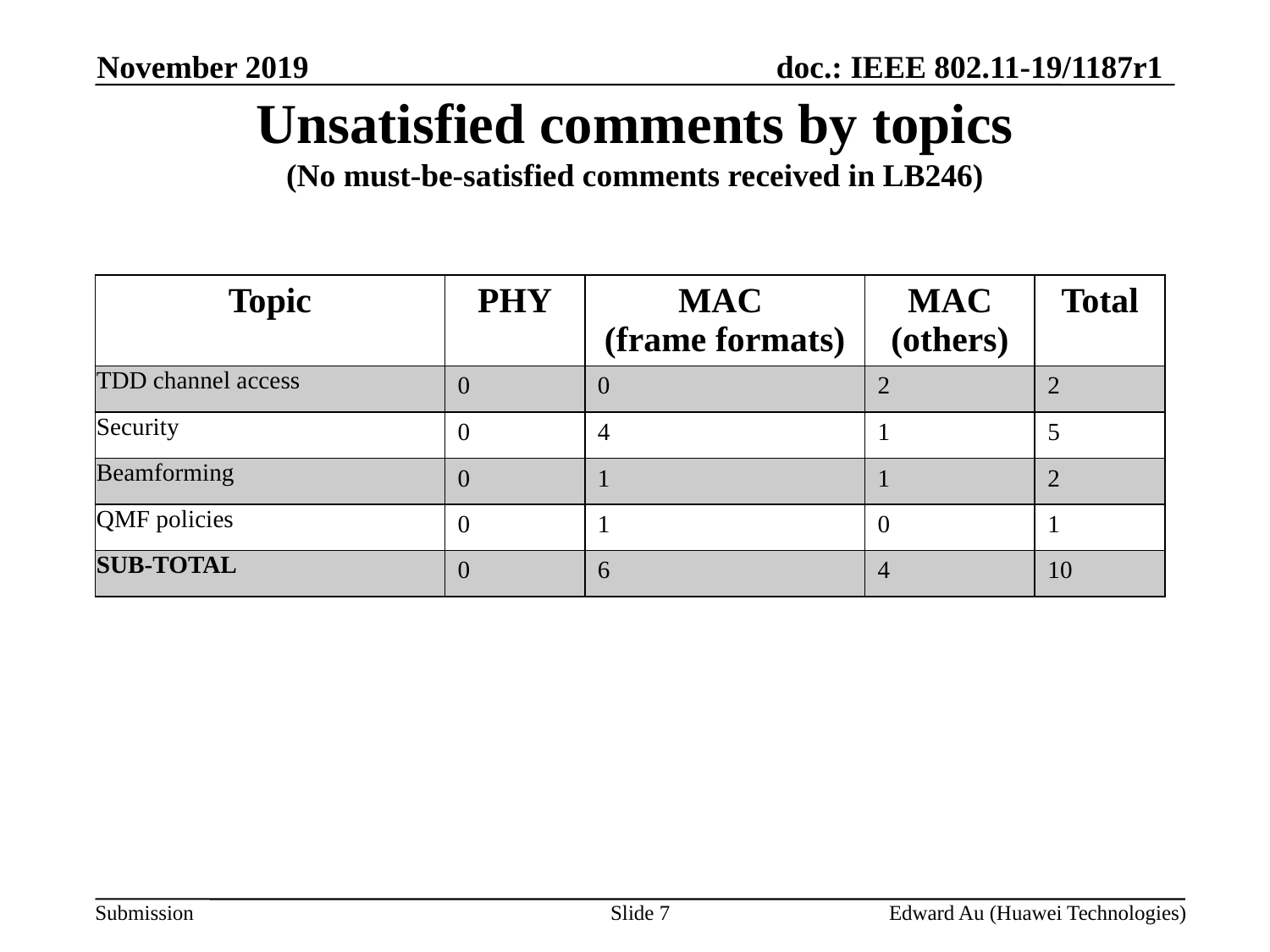

November 2019
# Unsatisfied comments by topics (No must-be-satisfied comments received in LB246)
| Topic | PHY | MAC (frame formats) | MAC (others) | Total |
| --- | --- | --- | --- | --- |
| TDD channel access | 0 | 0 | 2 | 2 |
| Security | 0 | 4 | 1 | 5 |
| Beamforming | 0 | 1 | 1 | 2 |
| QMF policies | 0 | 1 | 0 | 1 |
| SUB-TOTAL | 0 | 6 | 4 | 10 |
Slide 7
Edward Au (Huawei Technologies)